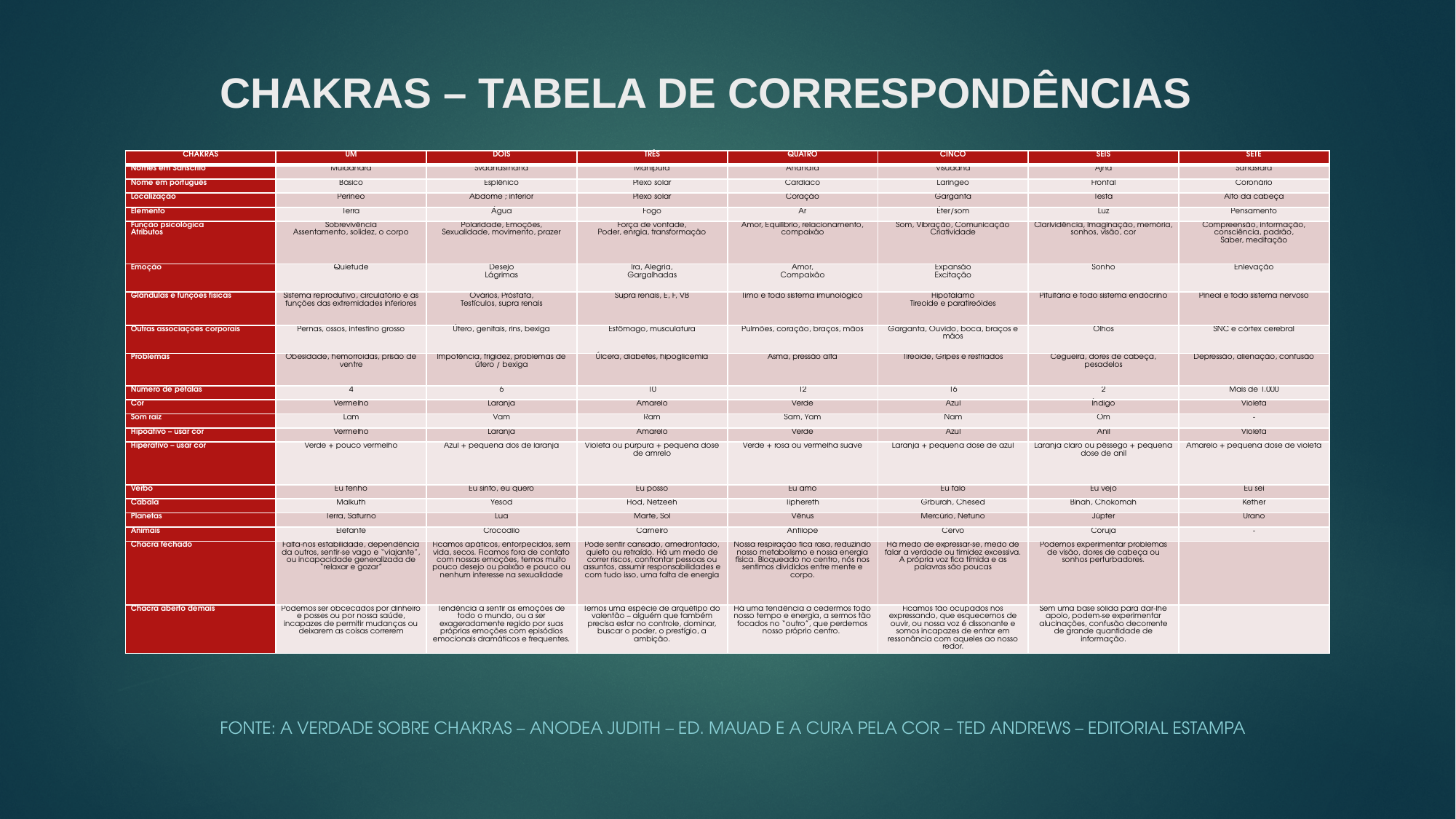

# CHAKRAS – TABELA DE CORRESPONDÊNCIAS
| CHAKRAS | UM | DOIS | TRÊS | QUATRO | CINCO | SEIS | SETE |
| --- | --- | --- | --- | --- | --- | --- | --- |
| Nomes em Sânscrito | Muladhara | Svadhasthana | Manipura | Anahata | Visuddha | Ajna | Sahasrara |
| Nome em português | Básico | Esplênico | Plexo solar | Cardíaco | Laríngeo | Frontal | Coronário |
| Localização | Períneo | Abdome ; inferior | Plexo solar | Coração | Garganta | Testa | Alto da cabeça |
| Elemento | Terra | Água | Fogo | Ar | Éter/som | Luz | Pensamento |
| Função psicológica Atributos | Sobrevivência Assentamento, solidez, o corpo | Polaridade, Emoções, Sexualidade, movimento, prazer | Força de vontade, Poder, enrgia, transformação | Amor, Equilíbrio, relacionamento, compaixão | Som, Vibração, Comunicação Criatividade | Clarividência, Imaginação, memória, sonhos, visão, cor | Compreensão, informação, consciência, padrão, Saber, meditação |
| Emoção | Quietude | Desejo Lágrimas | Ira, Alegria, Gargalhadas | Amor, Compaixão | Expansão Excitação | Sonho | Enlevação |
| Glândulas e funções físicas | Sistema reprodutivo, circulatório e as funções das extremidades inferiores | Ovários, Próstata, Testículos, supra renais | Supra renais, E, F, VB | Timo e todo sistema imunológico | Hipotálamo Tireoide e paratireóides | Pituitária e todo sistema endócrino | Pineal e todo sistema nervoso |
| Outras associações corporais | Pernas, ossos, intestino grosso | Útero, genitais, rins, bexiga | Estômago, musculatura | Pulmões, coração, braços, mãos | Garganta, Ouvido, boca, braços e mãos | Olhos | SNC e córtex cerebral |
| Problemas | Obesidade, hemorroidas, prisão de ventre | Impotência, frigidez, problemas de útero / bexiga | Úlcera, diabetes, hipoglicemia | Asma, pressão alta | Tireoide, Gripes e resfriados | Cegueira, dores de cabeça, pesadelos | Depressão, alienação, confusão |
| Número de pétalas | 4 | 6 | 10 | 12 | 16 | 2 | Mais de 1.000 |
| Cor | Vermelho | Laranja | Amarelo | Verde | Azul | Índigo | Violeta |
| Som raiz | Lam | Vam | Ram | Sam, Yam | Nam | Om | - |
| Hipoativo – usar cor | Vermelho | Laranja | Amarelo | Verde | Azul | Anil | Violeta |
| Hiperativo – usar cor | Verde + pouco vermelho | Azul + pequena dos de laranja | Violeta ou púrpura + pequena dose de amrelo | Verde + rosa ou vermelha suave | Laranja + pequena dose de azul | Laranja claro ou pêssego + pequena dose de anil | Amarelo + pequena dose de violeta |
| Verbo | Eu tenho | Eu sinto, eu quero | Eu posso | Eu amo | Eu falo | Eu vejo | Eu sei |
| Cabala | Malkuth | Yesod | Hod, Netzeeh | Tiphereth | Grburah, Chesed | Binah, Chokomah | Kether |
| Planetas | Terra, Saturno | Lua | Marte, Sol | Vênus | Mercúrio, Netuno | Júpter | Urano |
| Animais | Elefante | Crocodilo | Carneiro | Antílope | Cervo | Coruja | - |
| Chacra fechado | Falta-nos estabilidade, dependência da outros, sentir-se vago e “viajante”, ou incapacidade generalizada de “relaxar e gozar” | Ficamos apáticos, entorpecidos, sem vida, secos. Ficamos fora de contato com nossas emoções, temos muito pouco desejo ou paixão e pouco ou nenhum interesse na sexualidade | Pode sentir cansado, amedrontado, quieto ou retraído. Há um medo de correr riscos, confrontar pessoas ou assuntos, assumir responsabilidades e com tudo isso, uma falta de energia | Nossa respiração fica rasa, reduzindo nosso metabolismo e nossa energia física. Bloqueado no centro, nós nos sentimos divididos entre mente e corpo. | Há medo de expressar-se, medo de falar a verdade ou timidez excessiva. A própria voz fica tímida e as palavras são poucas | Podemos experimentar problemas de visão, dores de cabeça ou sonhos perturbadores. |  |
| Chacra aberto demais | Podemos ser obcecados por dinheiro e posses ou por nossa saúde, incapazes de permitir mudanças ou deixarem as coisas correrem | Tendência a sentir as emoções de todo o mundo, ou a ser exageradamente regido por suas próprias emoções com episódios emocionais dramáticos e frequentes. | Temos uma espécie de arquétipo do valentão – alguém que também precisa estar no controle, dominar, buscar o poder, o prestígio, a ambição. | Há uma tendência a cedermos todo nosso tempo e energia, a sermos tão focados no “outro”, que perdemos nosso próprio centro. | Ficamos tão ocupados nos expressando, que esquecemos de ouvir, ou nossa voz é dissonante e somos incapazes de entrar em ressonância com aqueles ao nosso redor. | Sem uma base sólida para dar-lhe apoio, podem-se experimentar alucinações, confusão decorrente de grande quantidade de informação. |  |
Fonte: A VERDADE SOBRE CHAKRAS – Anodea Judith – Ed. Mauad e A CURA PELA COR – Ted Andrews – Editorial Estampa